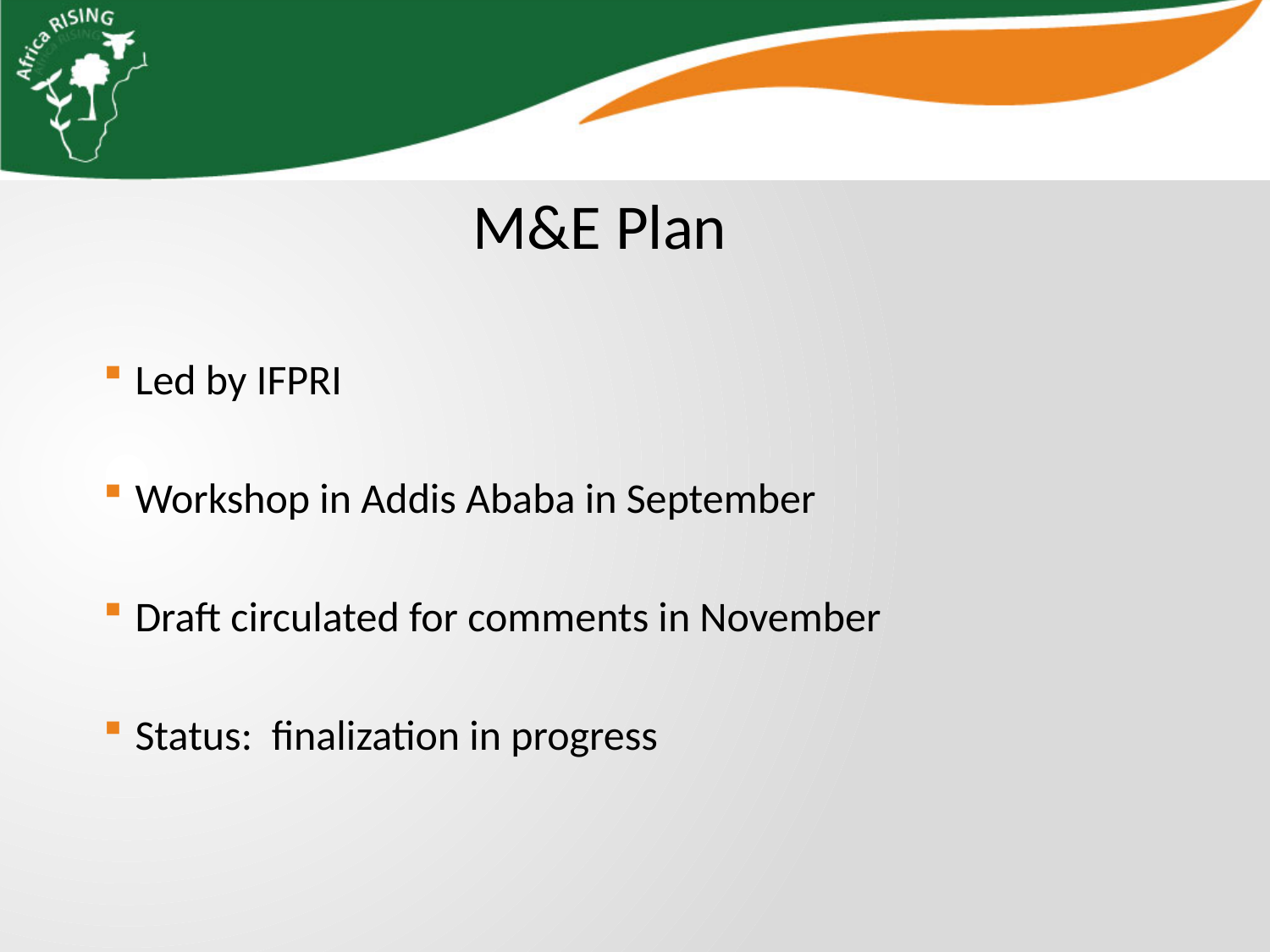

M&E Plan
Led by IFPRI

Workshop in Addis Ababa in September

Draft circulated for comments in November

Status:  finalization in progress